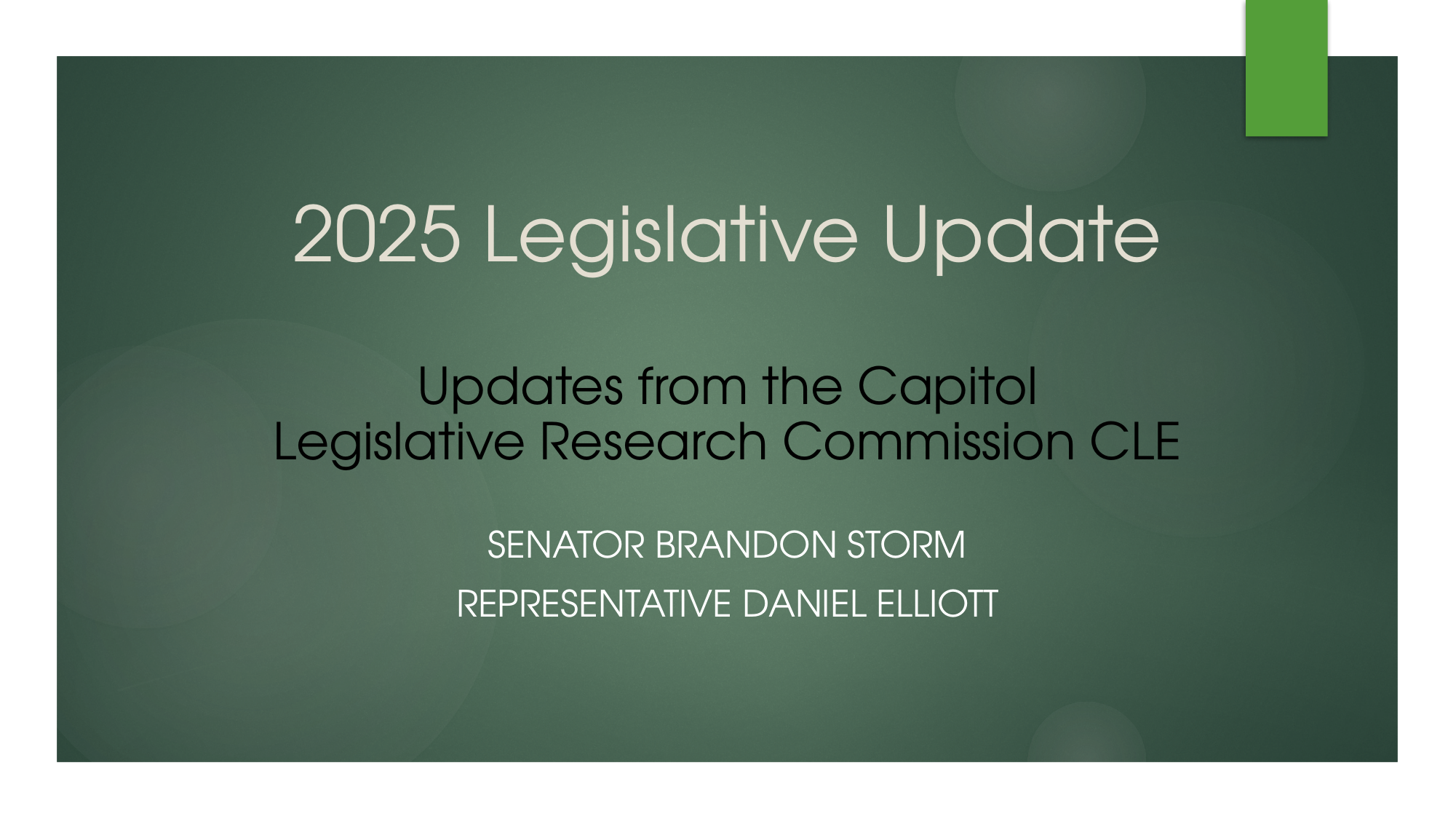

# 2025 Legislative Update Updates from the Capitol Legislative Research Commission CLE
Senator BRANDON STORM
Representative Daniel Elliott